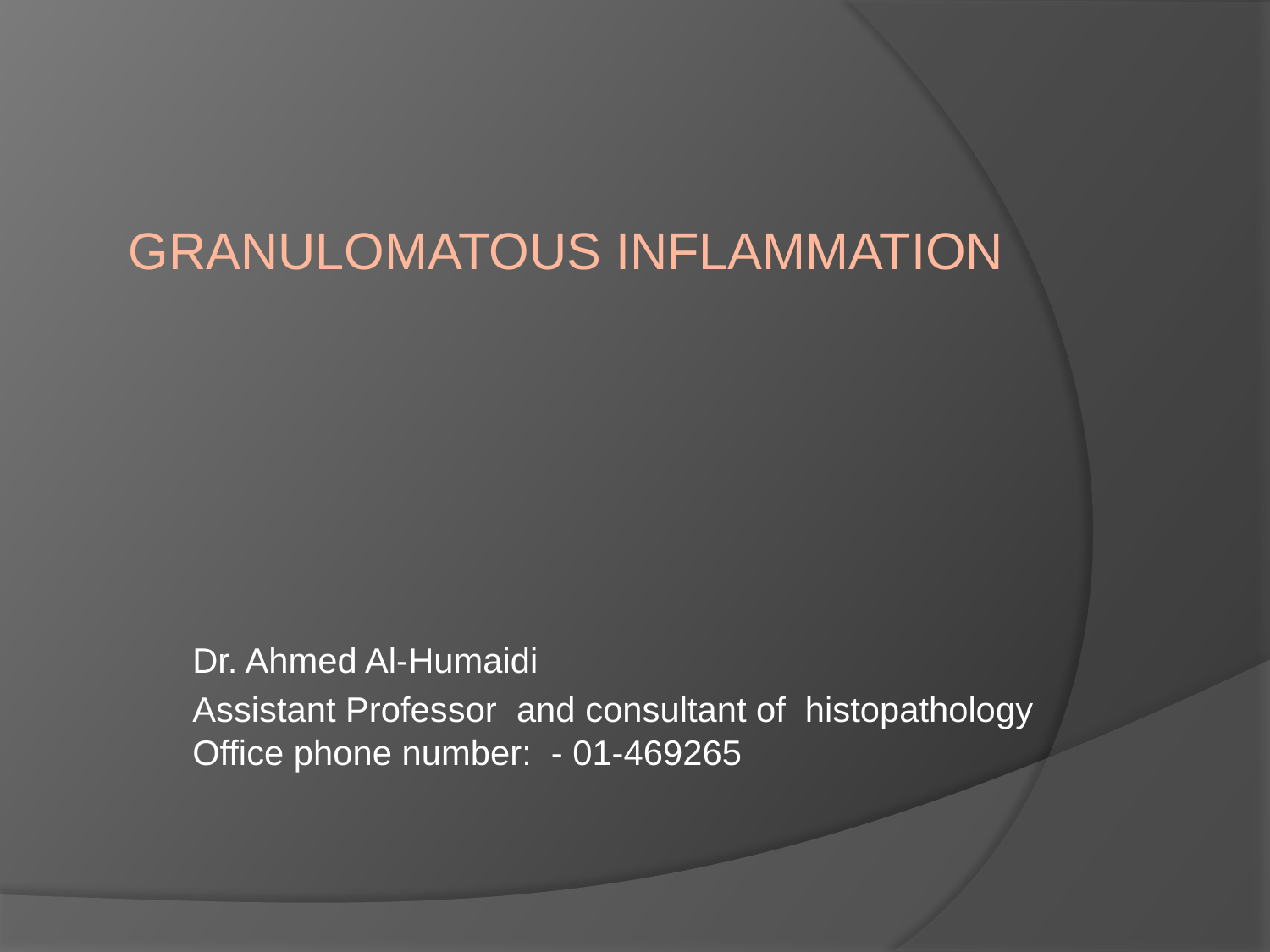

# GRANULOMATOUS INFLAMMATION
Dr. Ahmed Al-Humaidi
Assistant Professor  and consultant of  histopathology
Office phone number:  - 01-469265